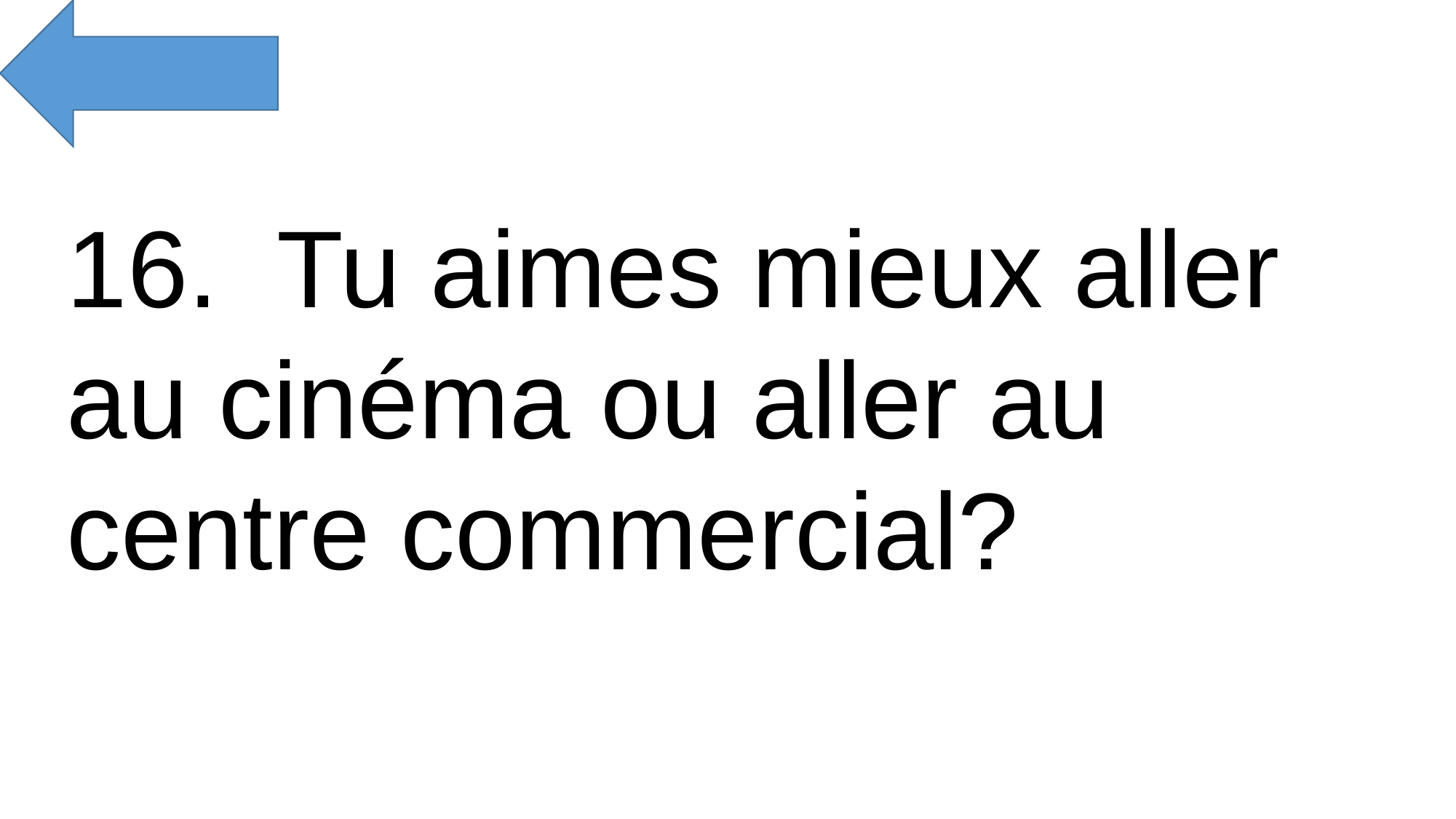

16.  Tu aimes mieux aller au cinéma ou aller au centre commercial?